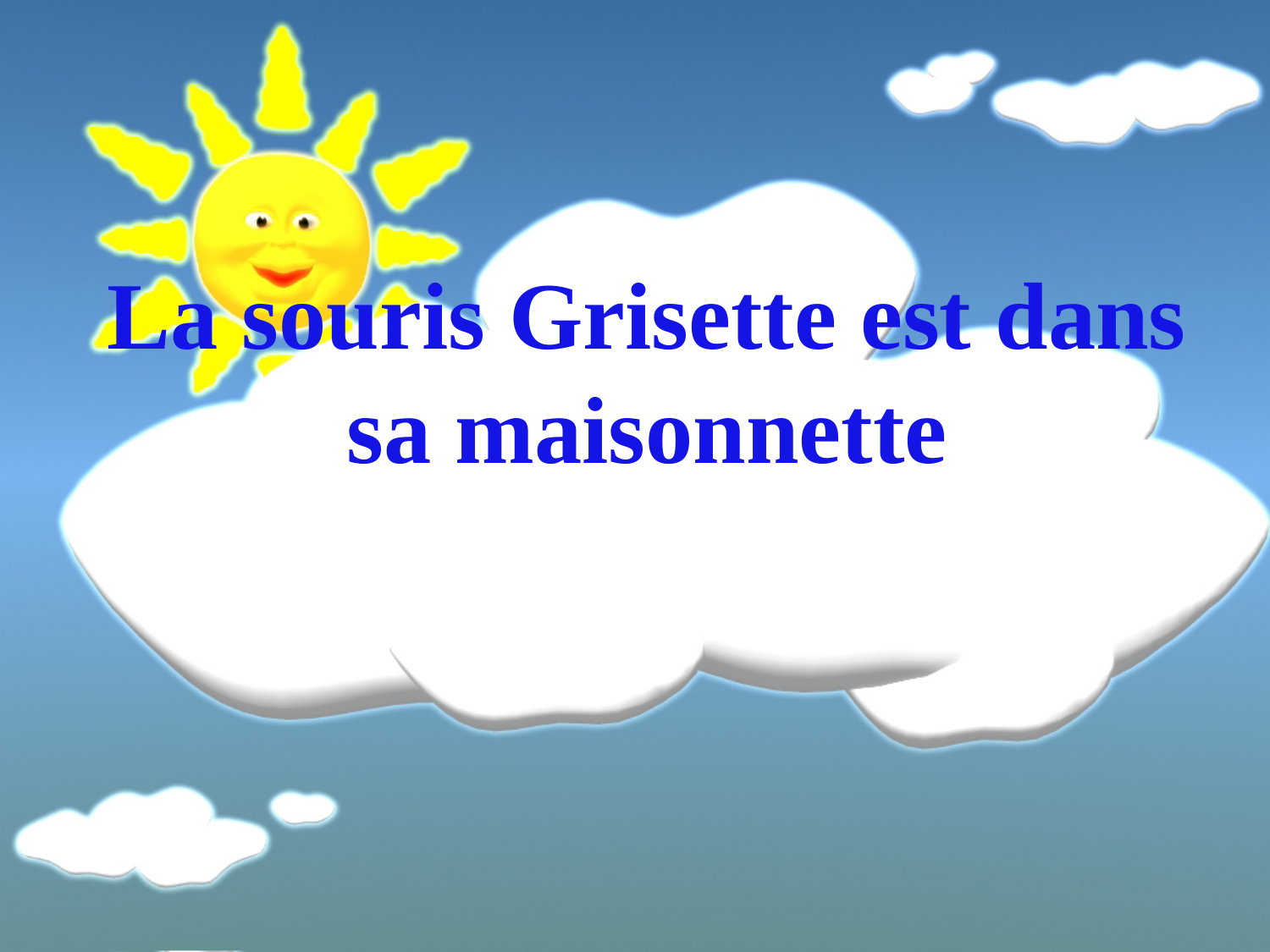

La souris Grisette est dans
sa maisonnette